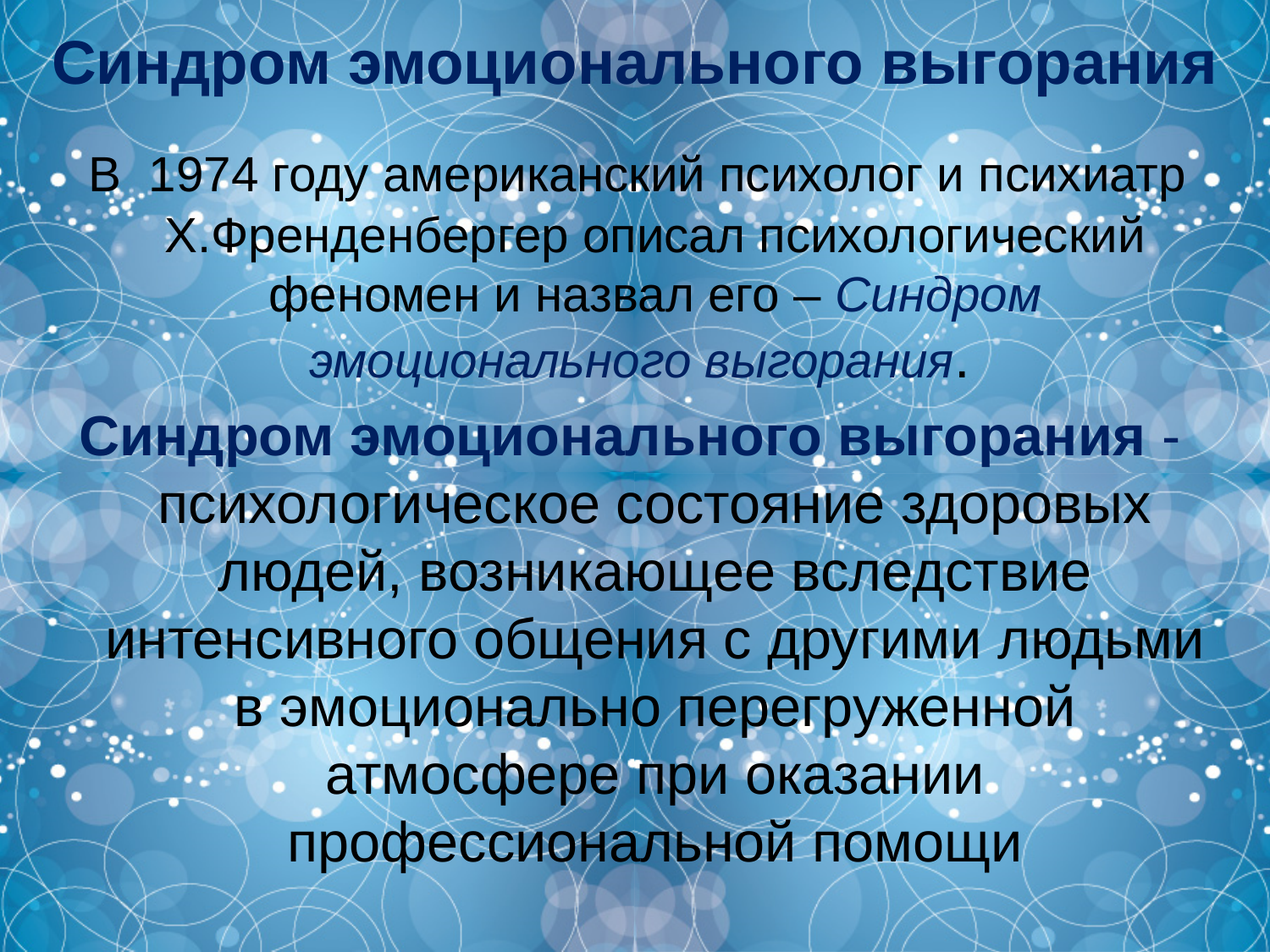

Синдром эмоционального выгорания
 В  1974 году американский психолог и психиатр Х.Френденбергер описал психологический феномен и назвал его – Синдром эмоционального выгорания.
 Синдром эмоционального выгорания -  психологическое состояние здоровых людей, возникающее вследствие интенсивного общения с другими людьми в эмоционально перегруженной атмосфере при оказании профессиональной помощи